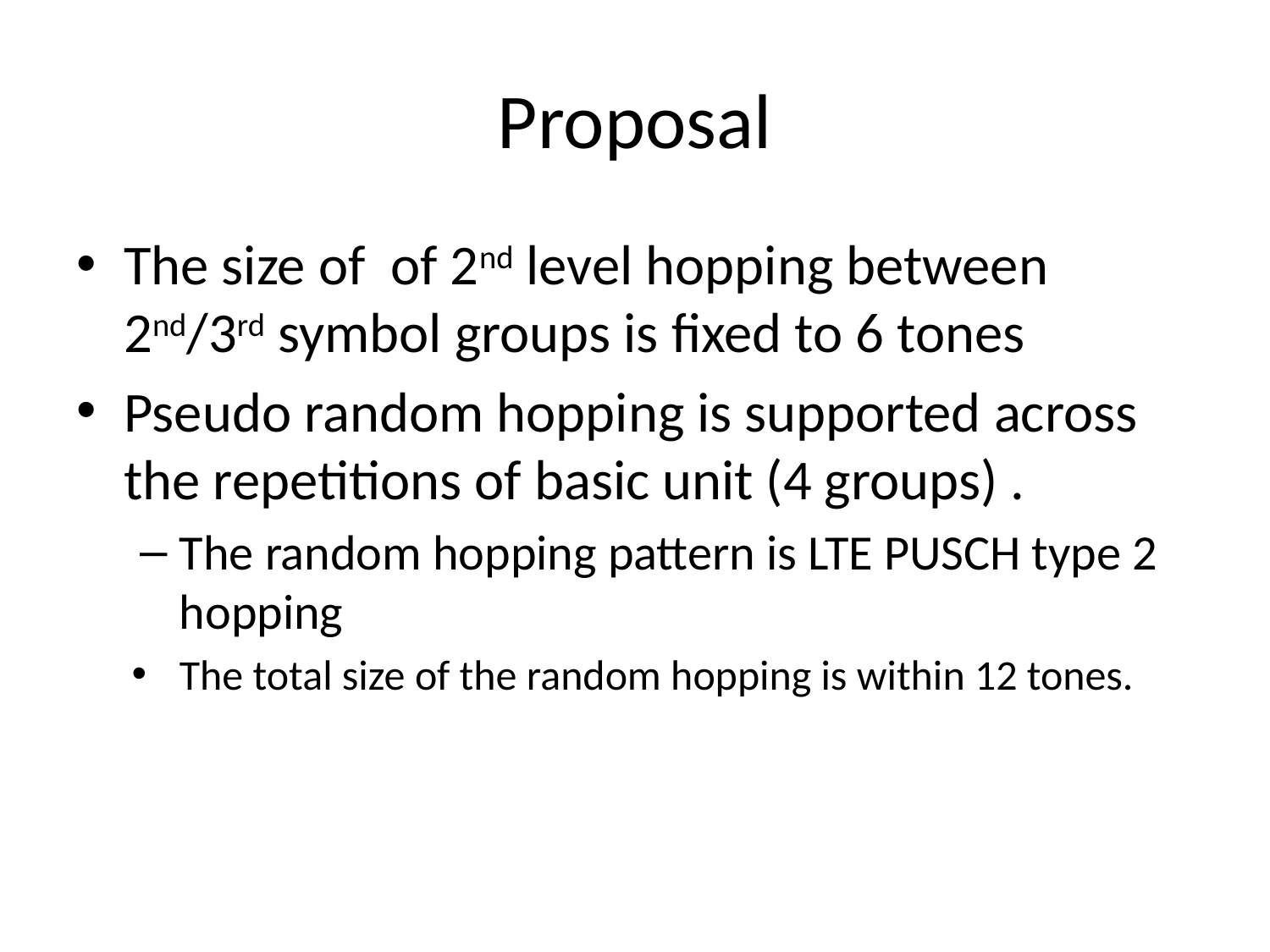

# Proposal
The size of  of 2nd level hopping between 2nd/3rd symbol groups is fixed to 6 tones
Pseudo random hopping is supported across the repetitions of basic unit (4 groups) .
The random hopping pattern is LTE PUSCH type 2 hopping
The total size of the random hopping is within 12 tones.